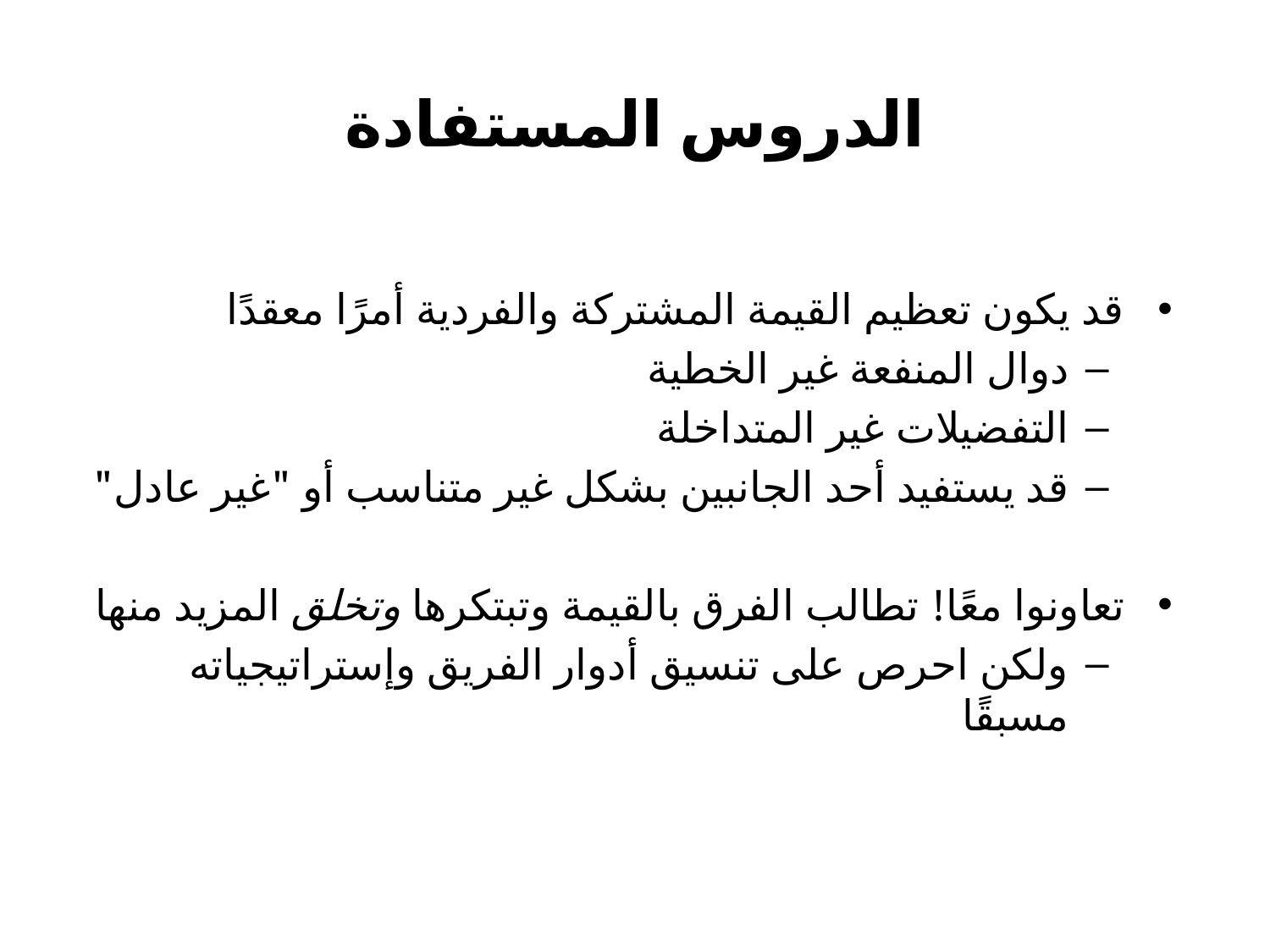

# الدروس المستفادة
قد يكون تعظيم القيمة المشتركة والفردية أمرًا معقدًا
دوال المنفعة غير الخطية
التفضيلات غير المتداخلة
قد يستفيد أحد الجانبين بشكل غير متناسب أو "غير عادل"

تعاونوا معًا! تطالب الفرق بالقيمة وتبتكرها وتخلق المزيد منها
ولكن احرص على تنسيق أدوار الفريق وإستراتيجياته مسبقًا